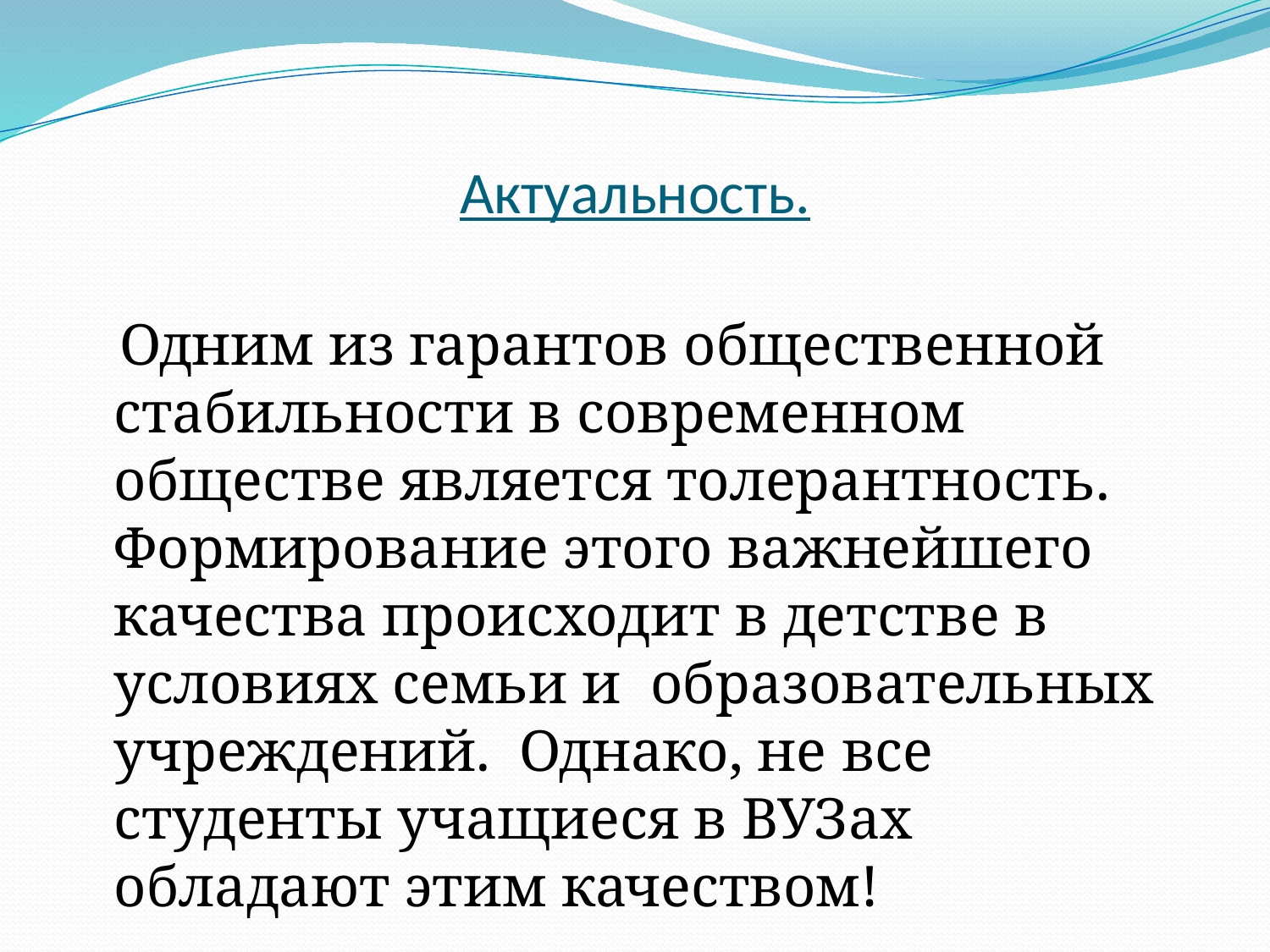

# Актуальность.

   Одним из гарантов общественной стабильности в современном обществе является толерантность. Формирование этого важнейшего качества происходит в детстве в условиях семьи и  образовательных учреждений.  Однако, не все студенты учащиеся в ВУЗах  обладают этим качеством!